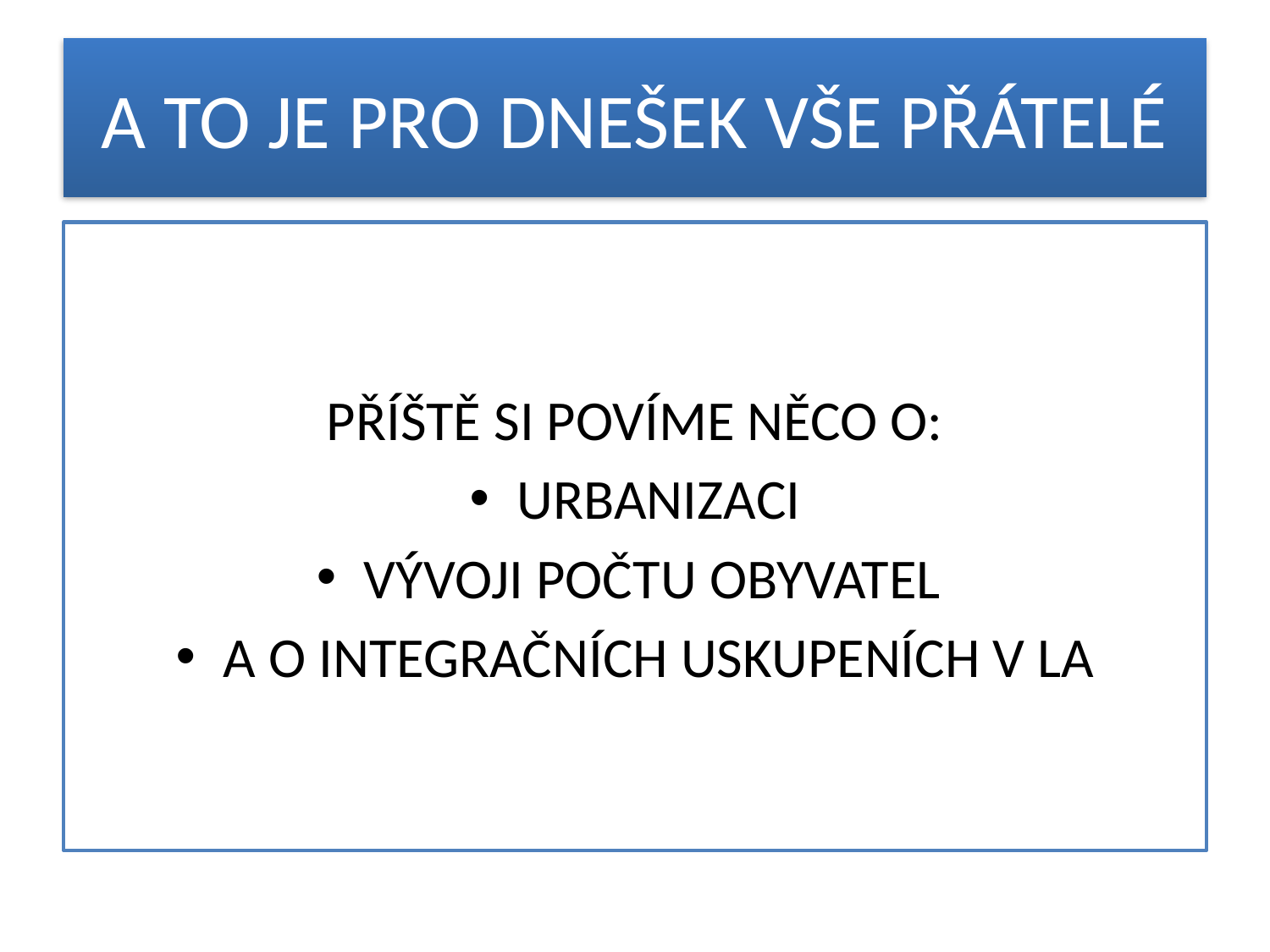

# A TO JE PRO DNEŠEK VŠE PŘÁTELÉ
PŘÍŠTĚ SI POVÍME NĚCO O:
URBANIZACI
VÝVOJI POČTU OBYVATEL
A O INTEGRAČNÍCH USKUPENÍCH V LA